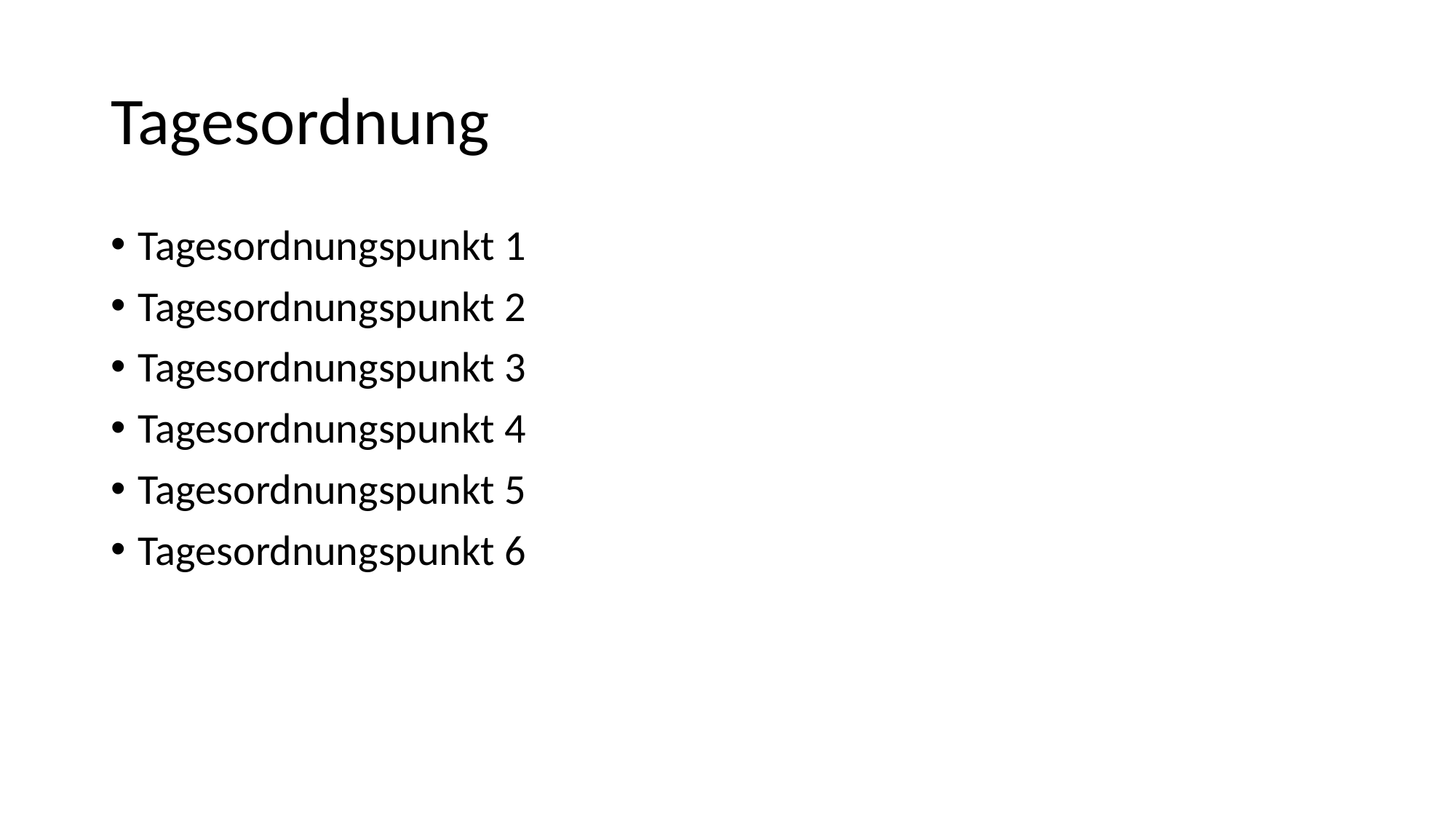

# Tagesordnung
Tagesordnungspunkt 1
Tagesordnungspunkt 2
Tagesordnungspunkt 3
Tagesordnungspunkt 4
Tagesordnungspunkt 5
Tagesordnungspunkt 6